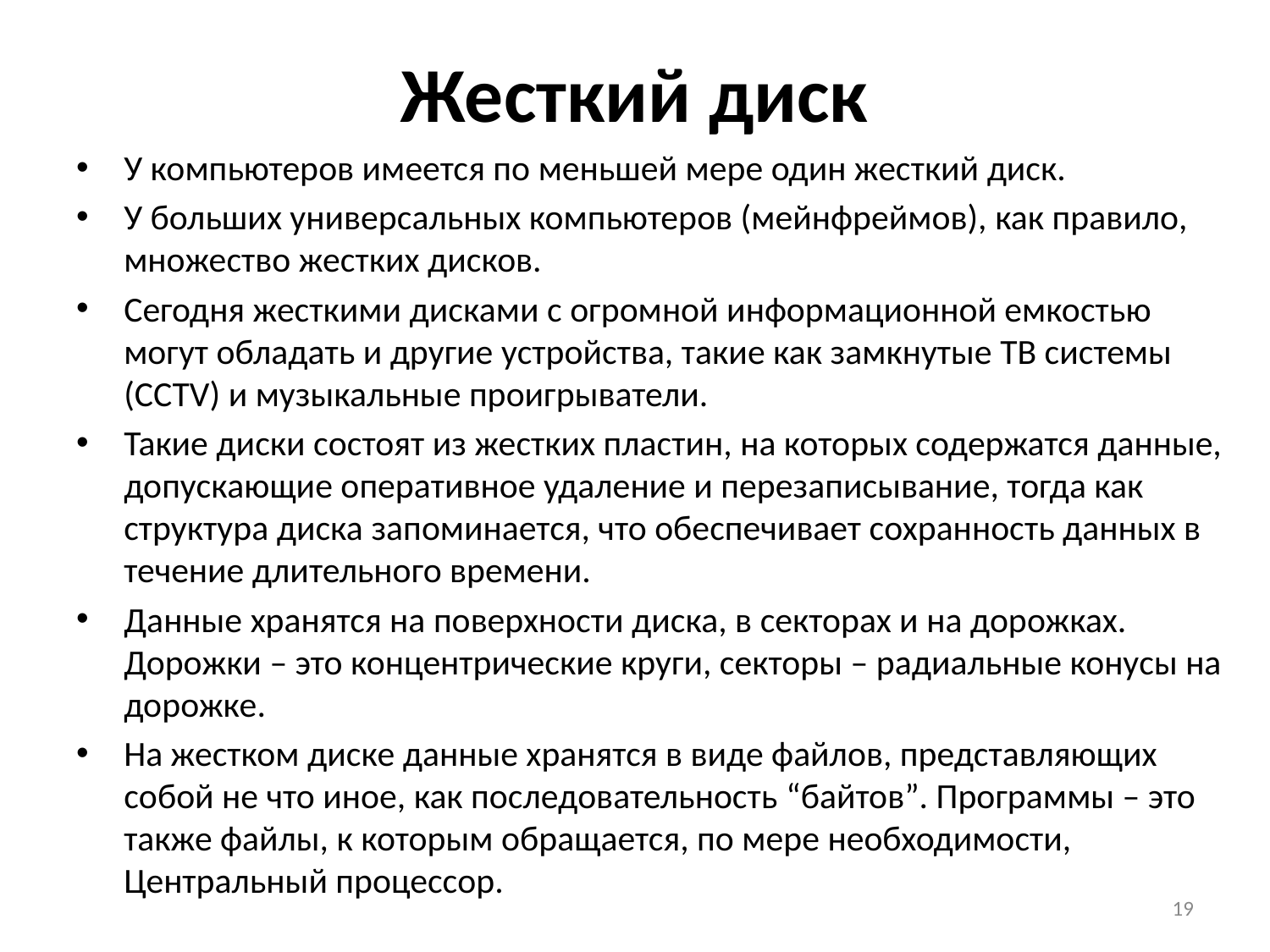

# Жесткий диск
У компьютеров имеется по меньшей мере один жесткий диск.
У больших универсальных компьютеров (мейнфреймов), как правило, множество жестких дисков.
Сегодня жесткими дисками с огромной информационной емкостью могут обладать и другие устройства, такие как замкнутые ТВ системы (CCTV) и музыкальные проигрыватели.
Такие диски состоят из жестких пластин, на которых содержатся данные, допускающие оперативное удаление и перезаписывание, тогда как структура диска запоминается, что обеспечивает сохранность данных в течение длительного времени.
Данные хранятся на поверхности диска, в секторах и на дорожках. Дорожки – это концентрические круги, секторы – радиальные конусы на дорожке.
На жестком диске данные хранятся в виде файлов, представляющих собой не что иное, как последовательность “байтов”. Программы – это также файлы, к которым обращается, по мере необходимости, Центральный процессор.

19